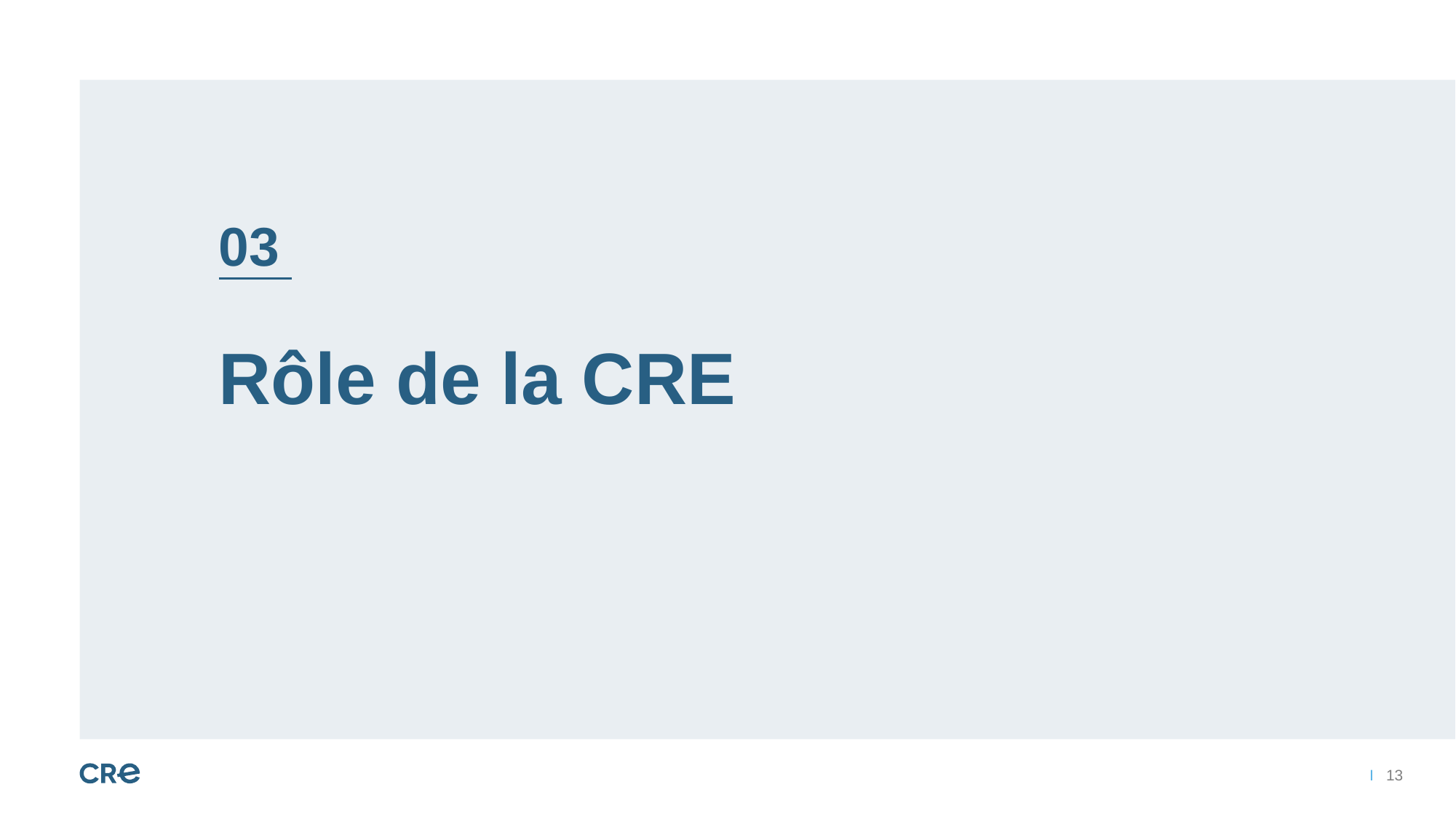

03
# Rôle de la CRE
I   13